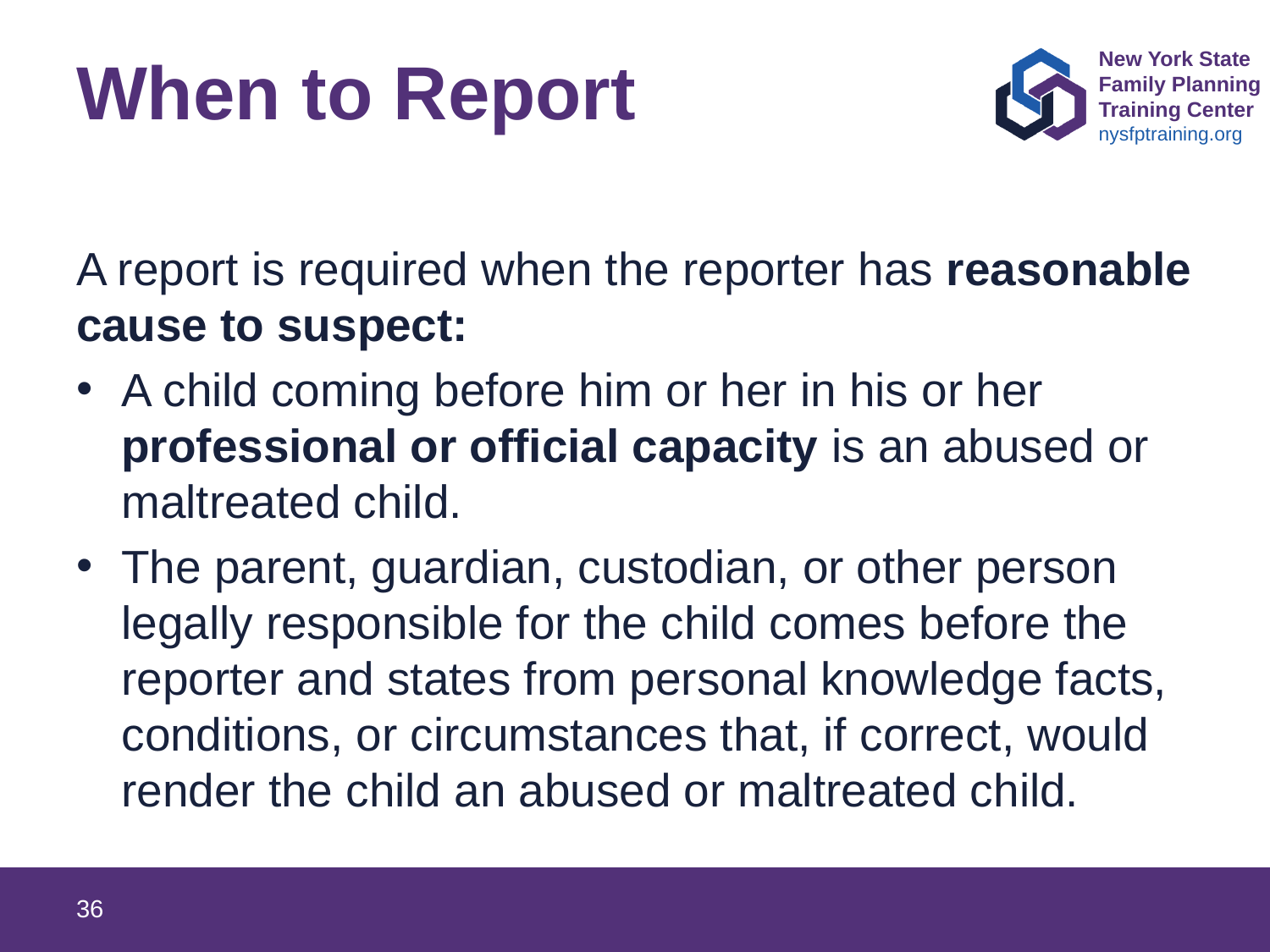

# When to Report
A report is required when the reporter has reasonable cause to suspect:
A child coming before him or her in his or her professional or official capacity is an abused or maltreated child.
The parent, guardian, custodian, or other person legally responsible for the child comes before the reporter and states from personal knowledge facts, conditions, or circumstances that, if correct, would render the child an abused or maltreated child.
36